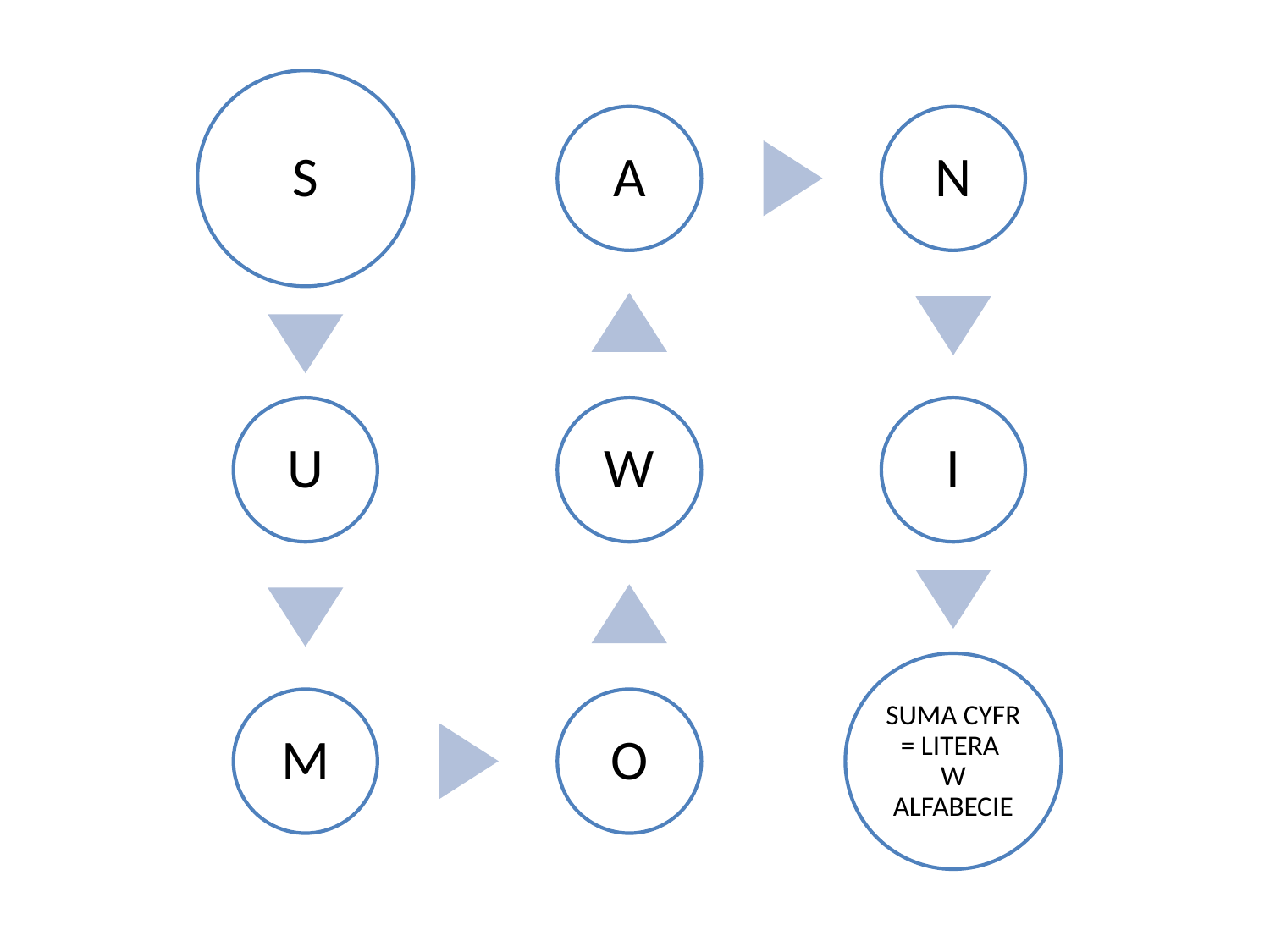

S
U
M
O
W
A
N
I
SUMA CYFR = LITERA
W ALFABECIE